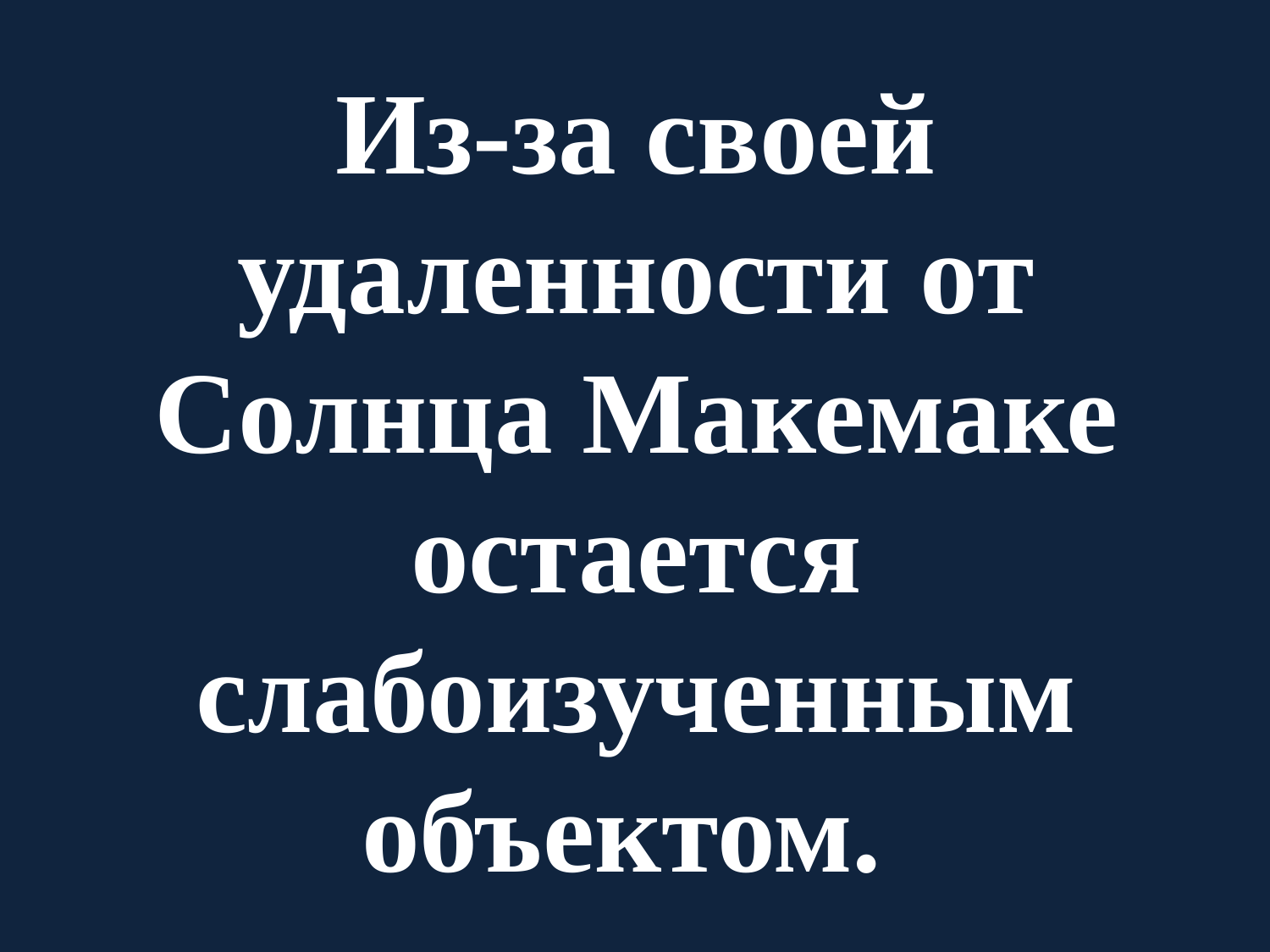

# Из-за своей удаленности от Солнца Макемаке остается слабоизученным объектом.